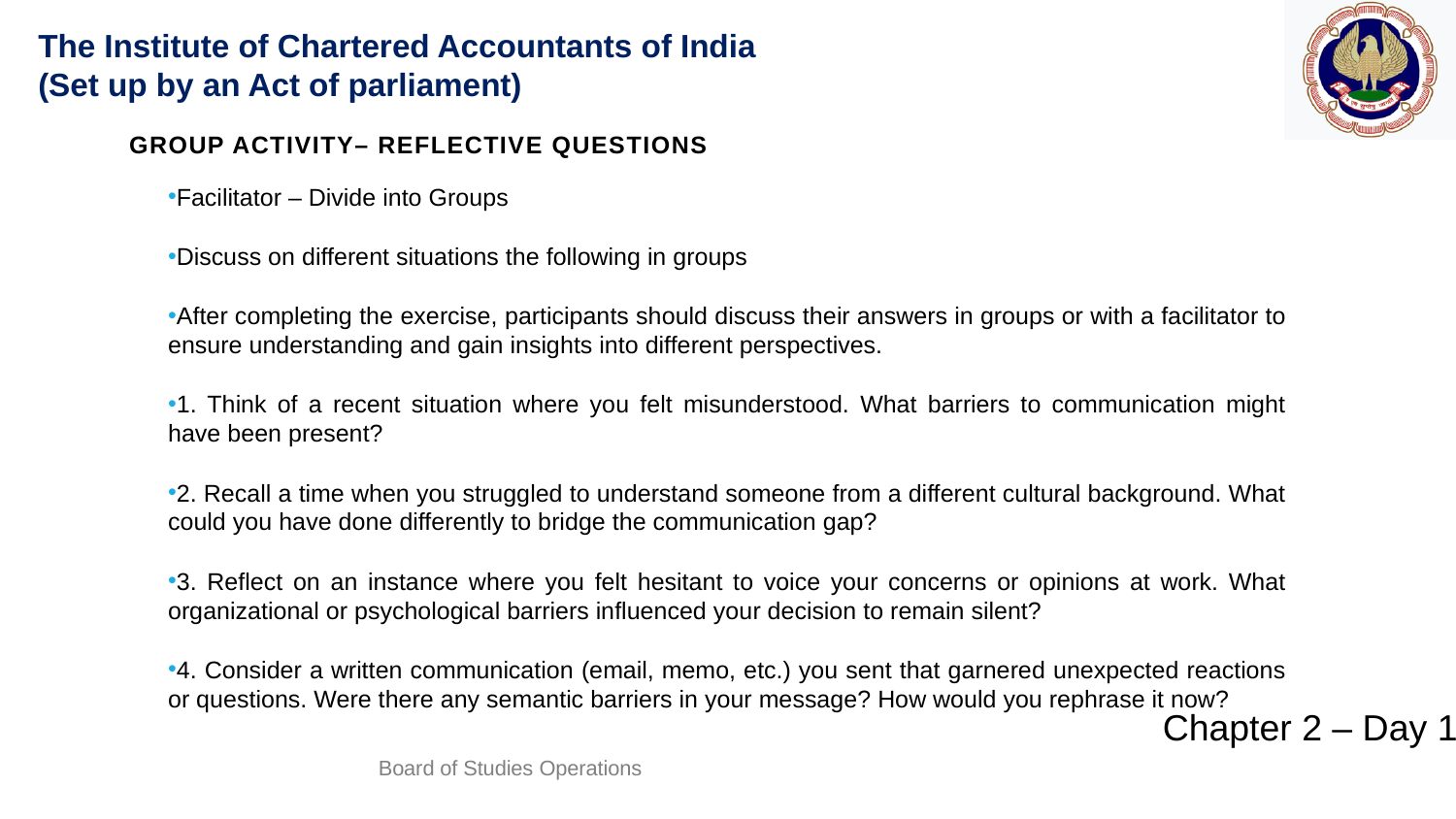

Group Activity– Reflective Questions
Facilitator – Divide into Groups
Discuss on different situations the following in groups
After completing the exercise, participants should discuss their answers in groups or with a facilitator to ensure understanding and gain insights into different perspectives.
1. Think of a recent situation where you felt misunderstood. What barriers to communication might have been present?
2. Recall a time when you struggled to understand someone from a different cultural background. What could you have done differently to bridge the communication gap?
3. Reflect on an instance where you felt hesitant to voice your concerns or opinions at work. What organizational or psychological barriers influenced your decision to remain silent?
4. Consider a written communication (email, memo, etc.) you sent that garnered unexpected reactions or questions. Were there any semantic barriers in your message? How would you rephrase it now?